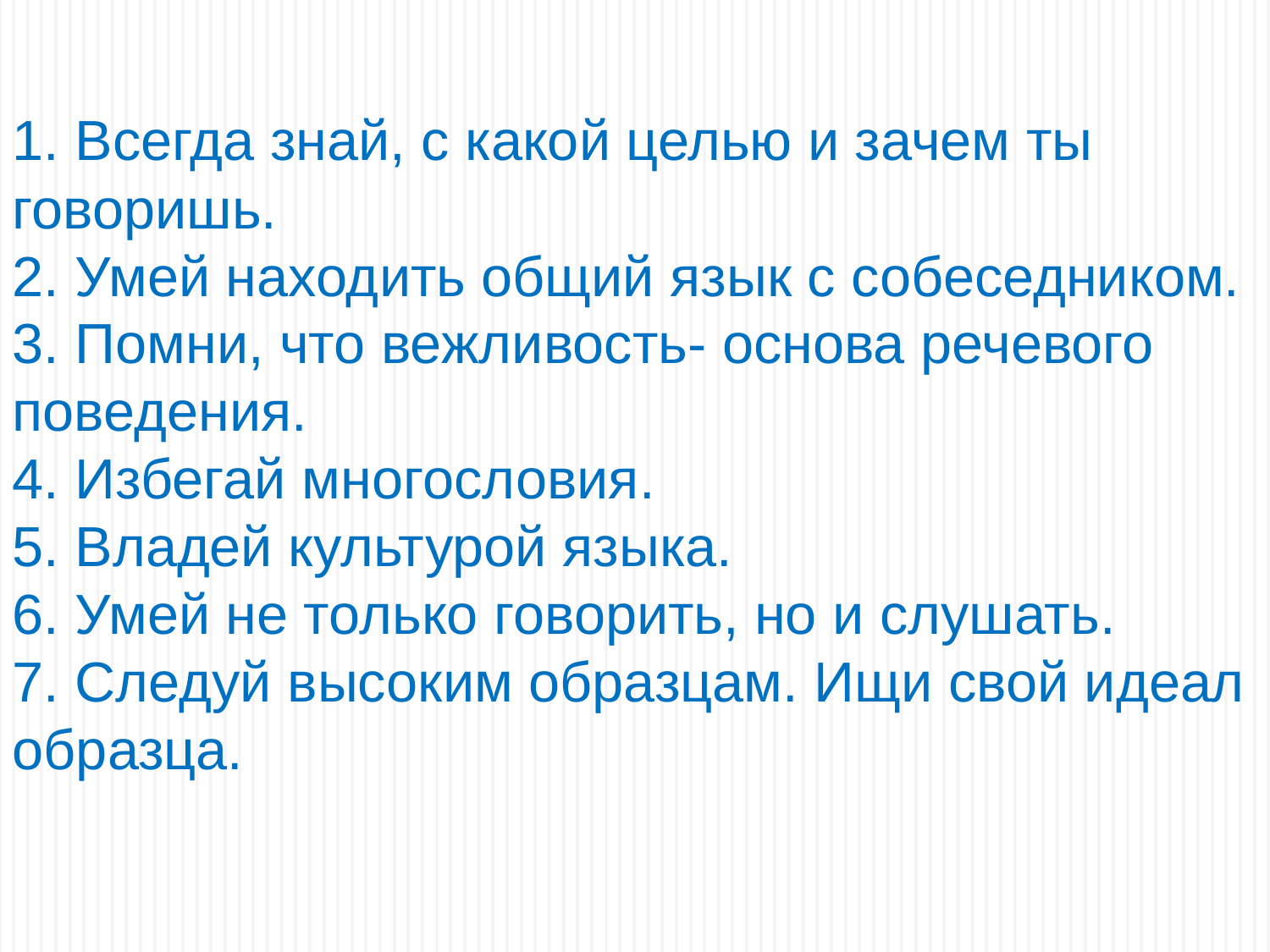

1. Всегда знай, с какой целью и зачем ты говоришь.
2. Умей находить общий язык с собеседником.
3. Помни, что вежливость- основа речевого поведения.
4. Избегай многословия.
5. Владей культурой языка.
6. Умей не только говорить, но и слушать.
7. Следуй высоким образцам. Ищи свой идеал образца.